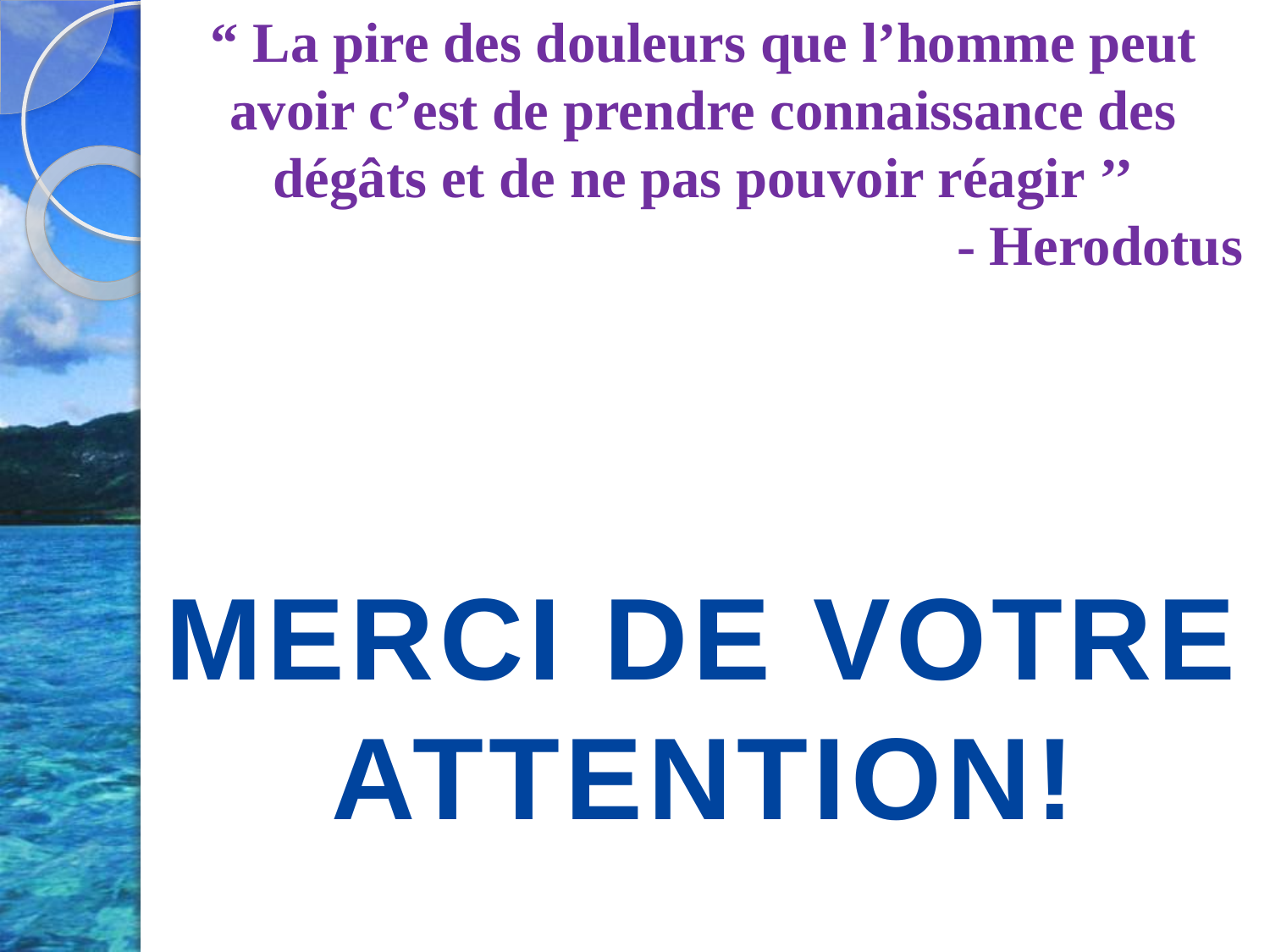

“ La pire des douleurs que l’homme peut avoir c’est de prendre connaissance des dégâts et de ne pas pouvoir réagir ’’
- Herodotus
# MERCI DE VOTRE ATTENTION!